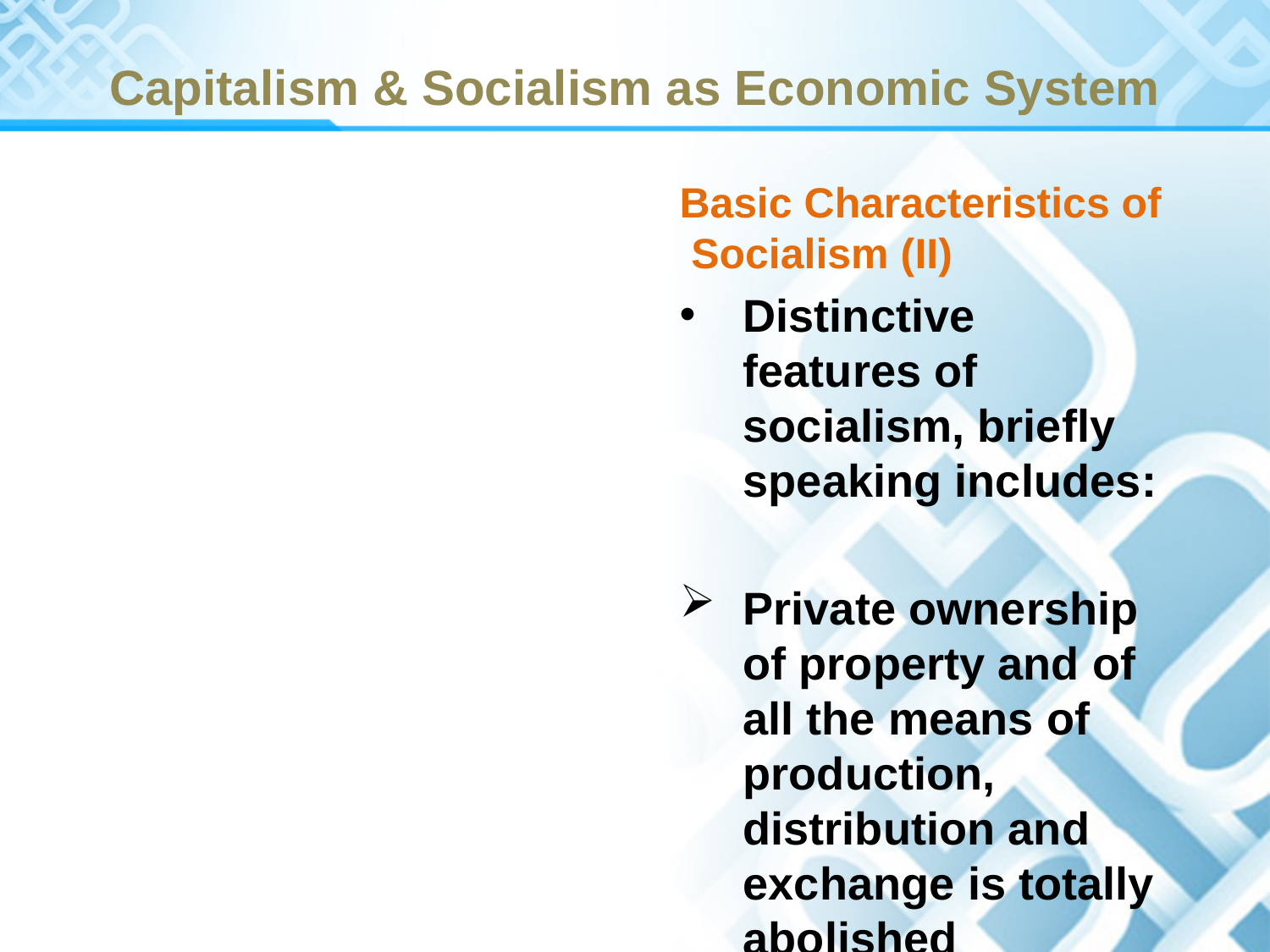

# Capitalism & Socialism as Economic System
Basic Characteristics of  Socialism (II)
Distinctive features of socialism, briefly speaking includes:

Private ownership of property and of all the means of production, distribution and exchange is totally abolished